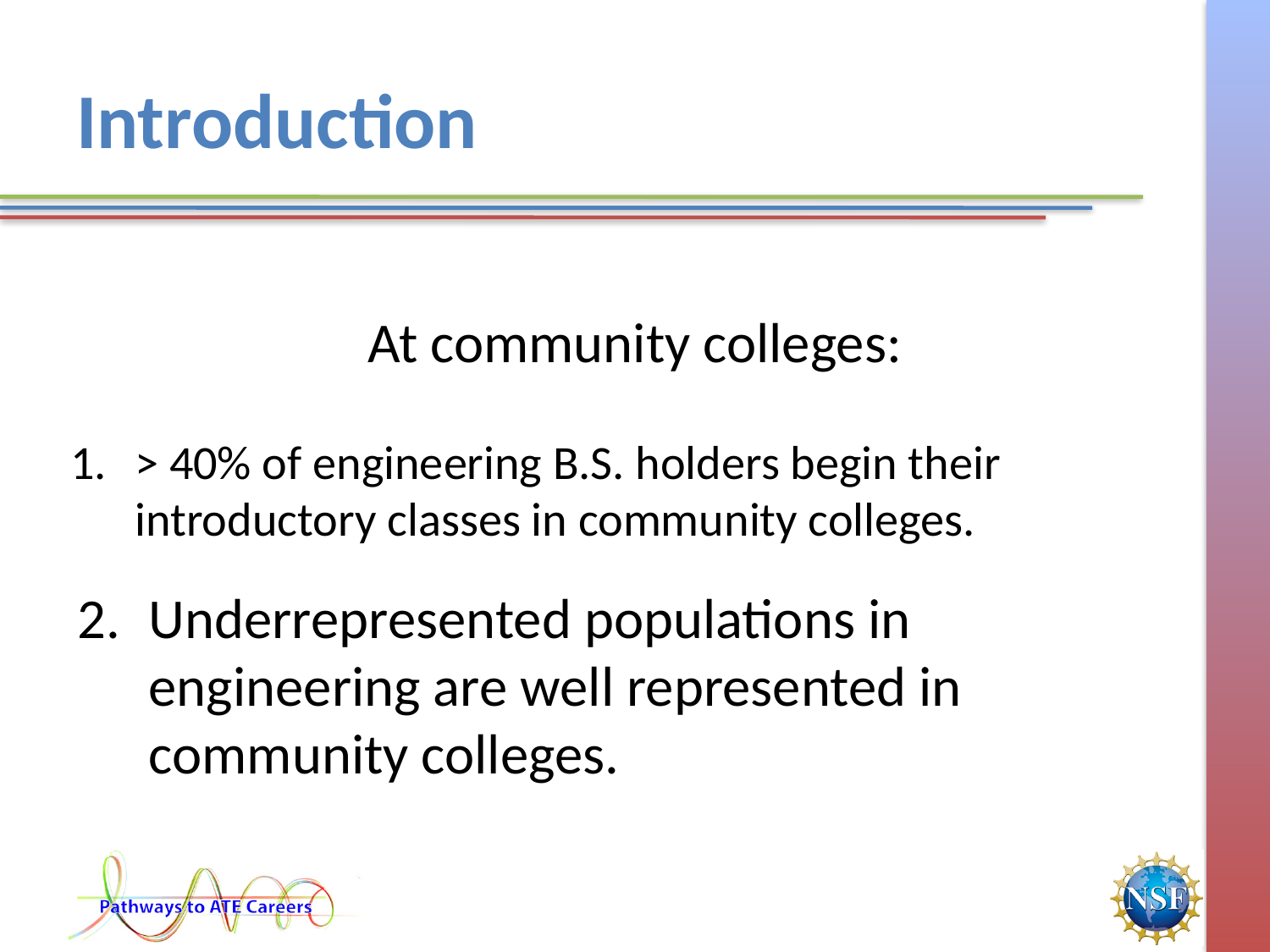

# Introduction
At community colleges:
> 40% of engineering B.S. holders begin their introductory classes in community colleges.

Underrepresented populations in engineering are well represented in community colleges.